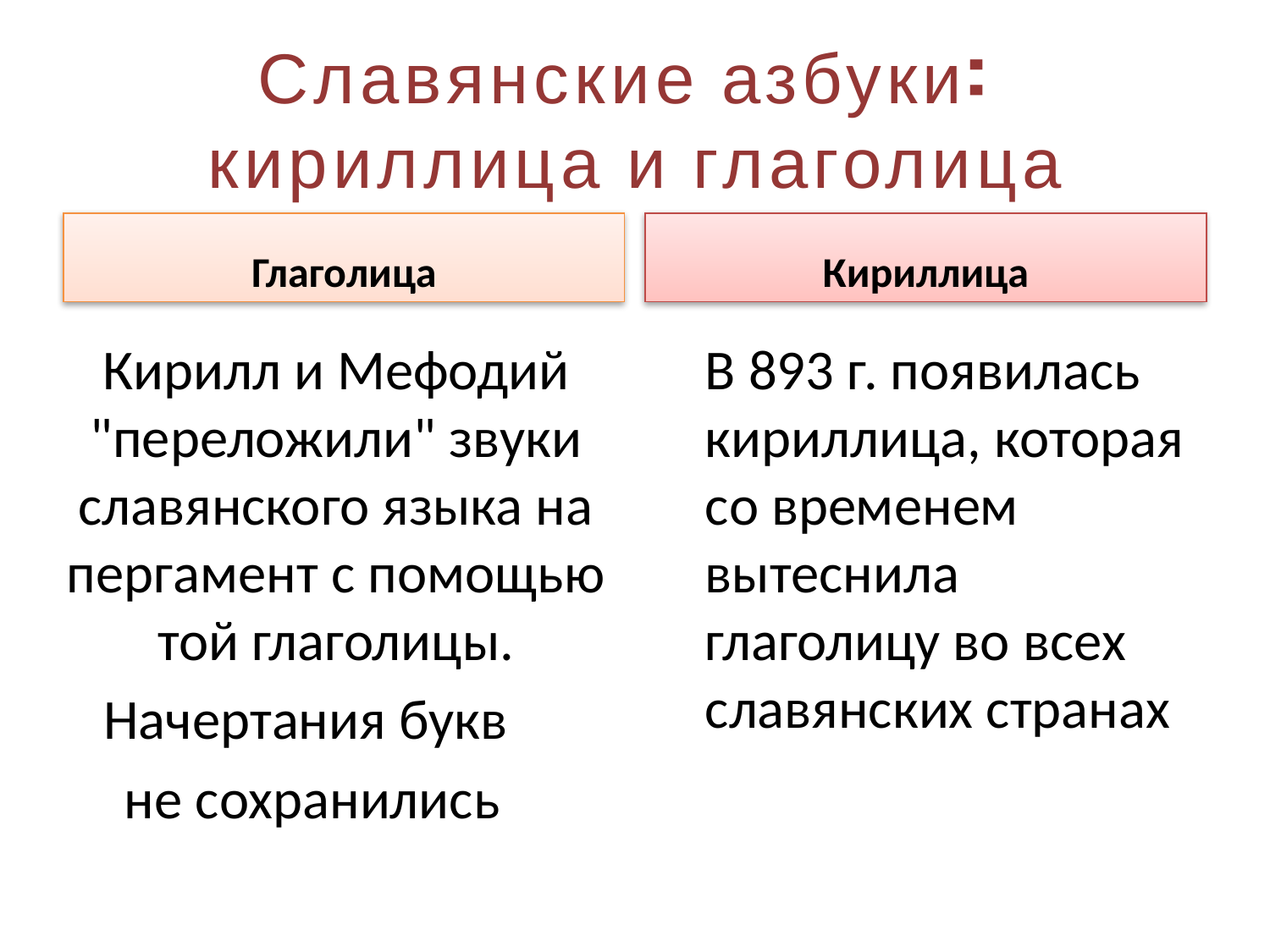

# Славянские азбуки: кириллица и глаголица
Глаголица
Кириллица
	Кирилл и Мефодий "переложили" звуки славянского языка на пергамент с помощью той глаголицы.
Начертания букв
не сохранились
	В 893 г. появилась кириллица, которая со временем вытеснила глаголицу во всех славянских странах